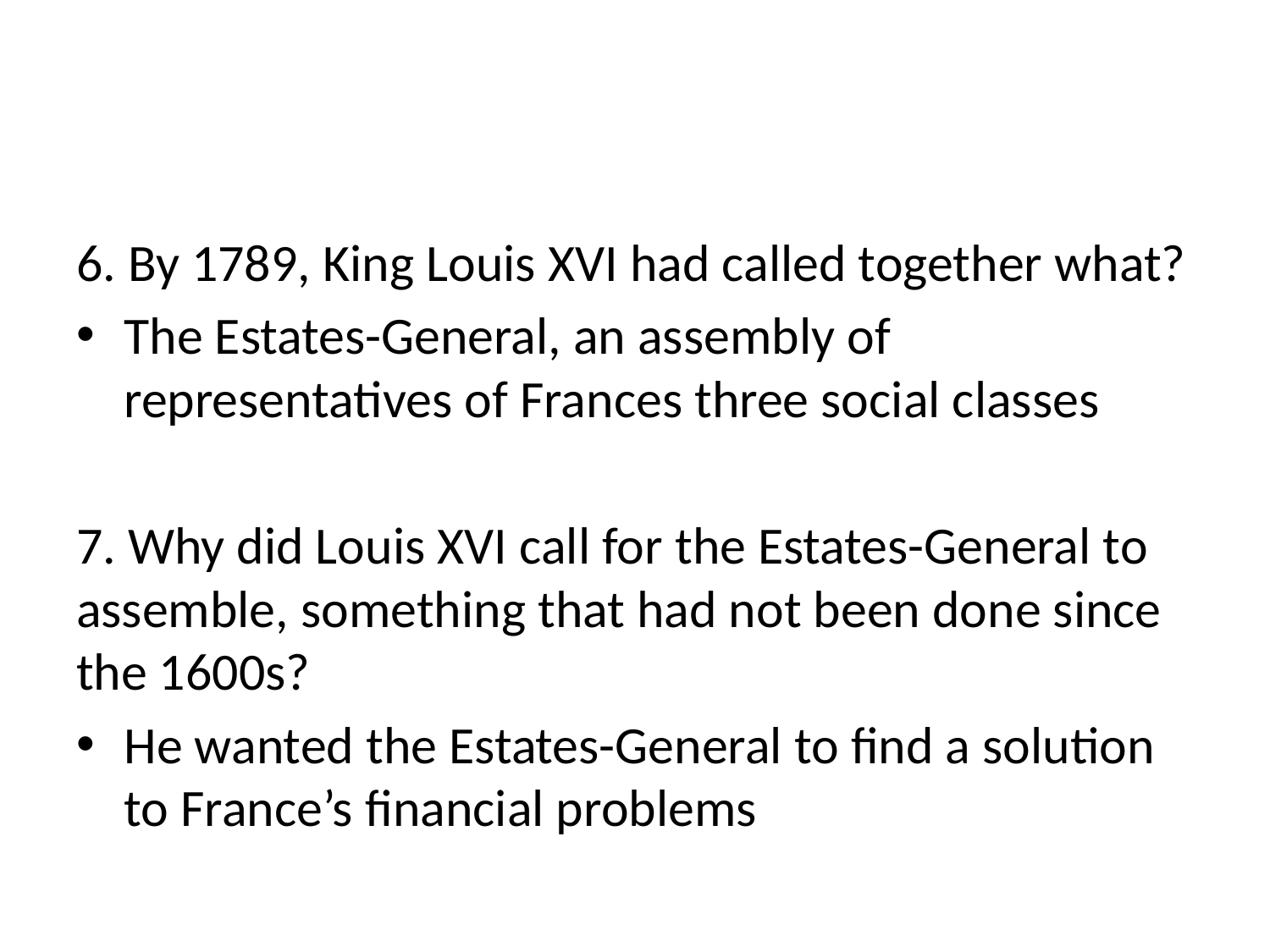

#
6. By 1789, King Louis XVI had called together what?
The Estates-General, an assembly of representatives of Frances three social classes

7. Why did Louis XVI call for the Estates-General to assemble, something that had not been done since the 1600s?
He wanted the Estates-General to find a solution to France’s financial problems